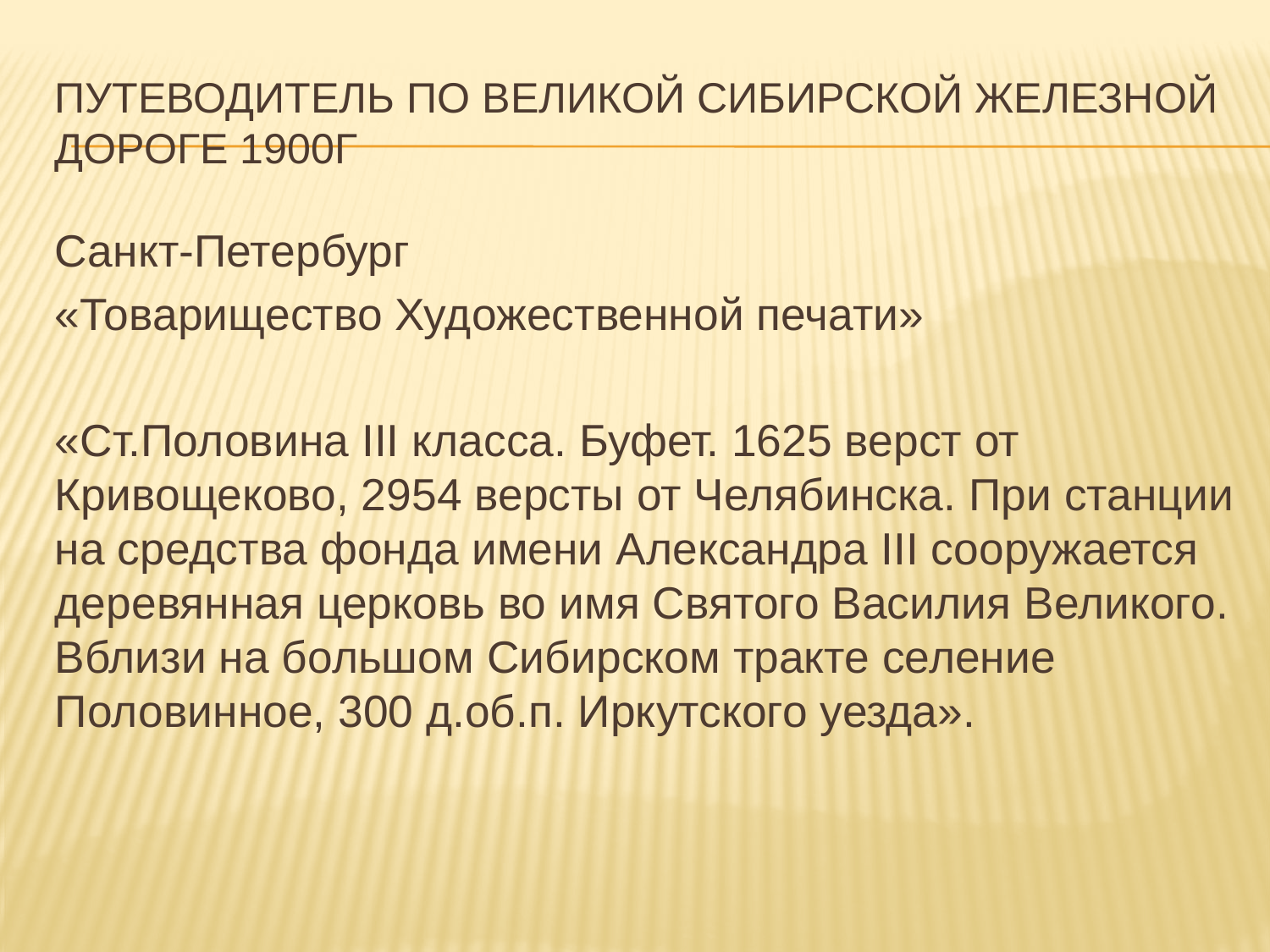

# Путеводитель по Великой Сибирской железной дороге 1900г
Санкт-Петербург
«Товарищество Художественной печати»

«Ст.Половина III класса. Буфет. 1625 верст от Кривощеково, 2954 версты от Челябинска. При станции на средства фонда имени Александра III сооружается деревянная церковь во имя Святого Василия Великого. Вблизи на большом Сибирском тракте селение Половинное, 300 д.об.п. Иркутского уезда».